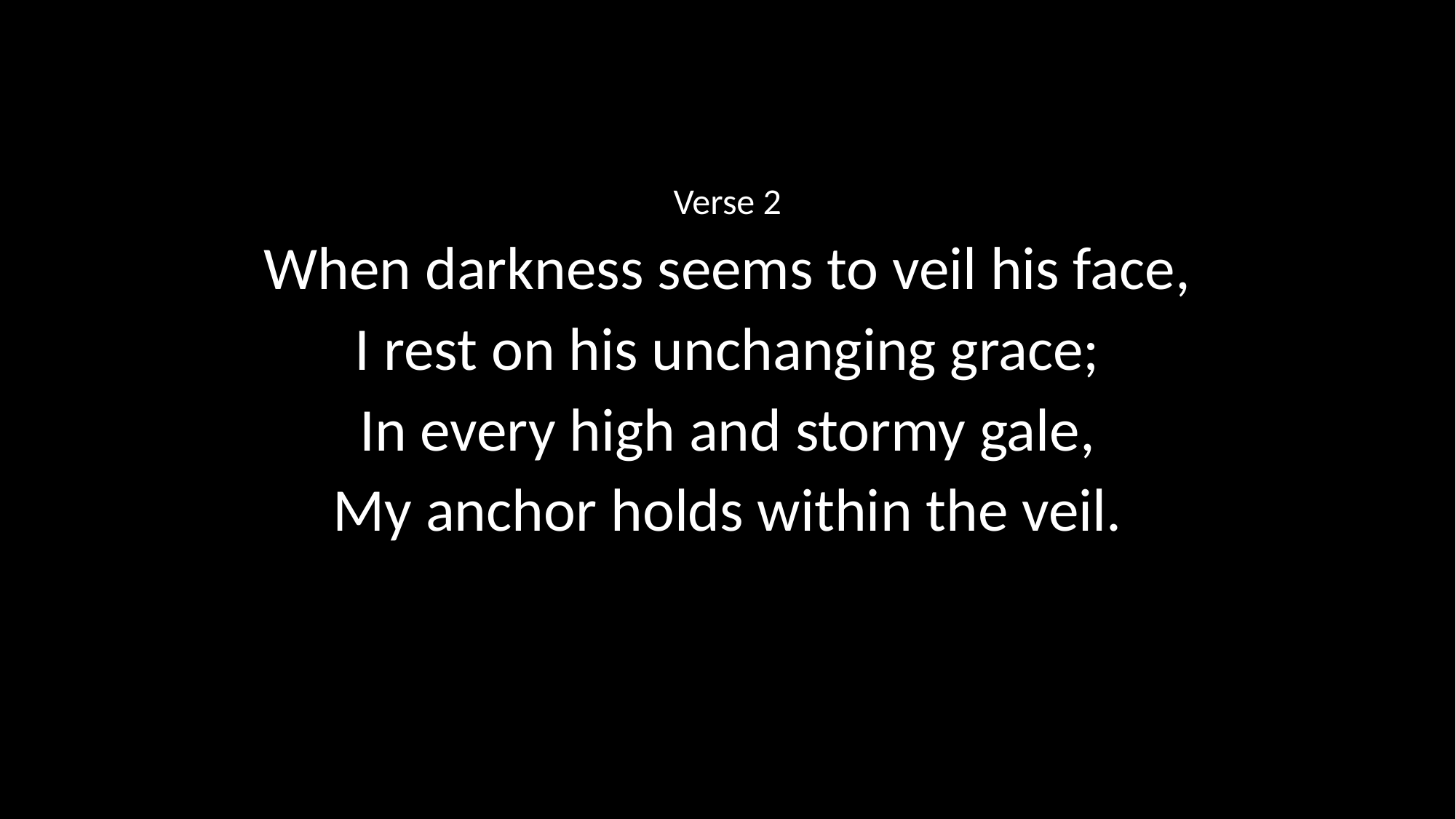

Verse 2
When darkness seems to veil his face,
I rest on his unchanging grace;
In every high and stormy gale,
My anchor holds within the veil.